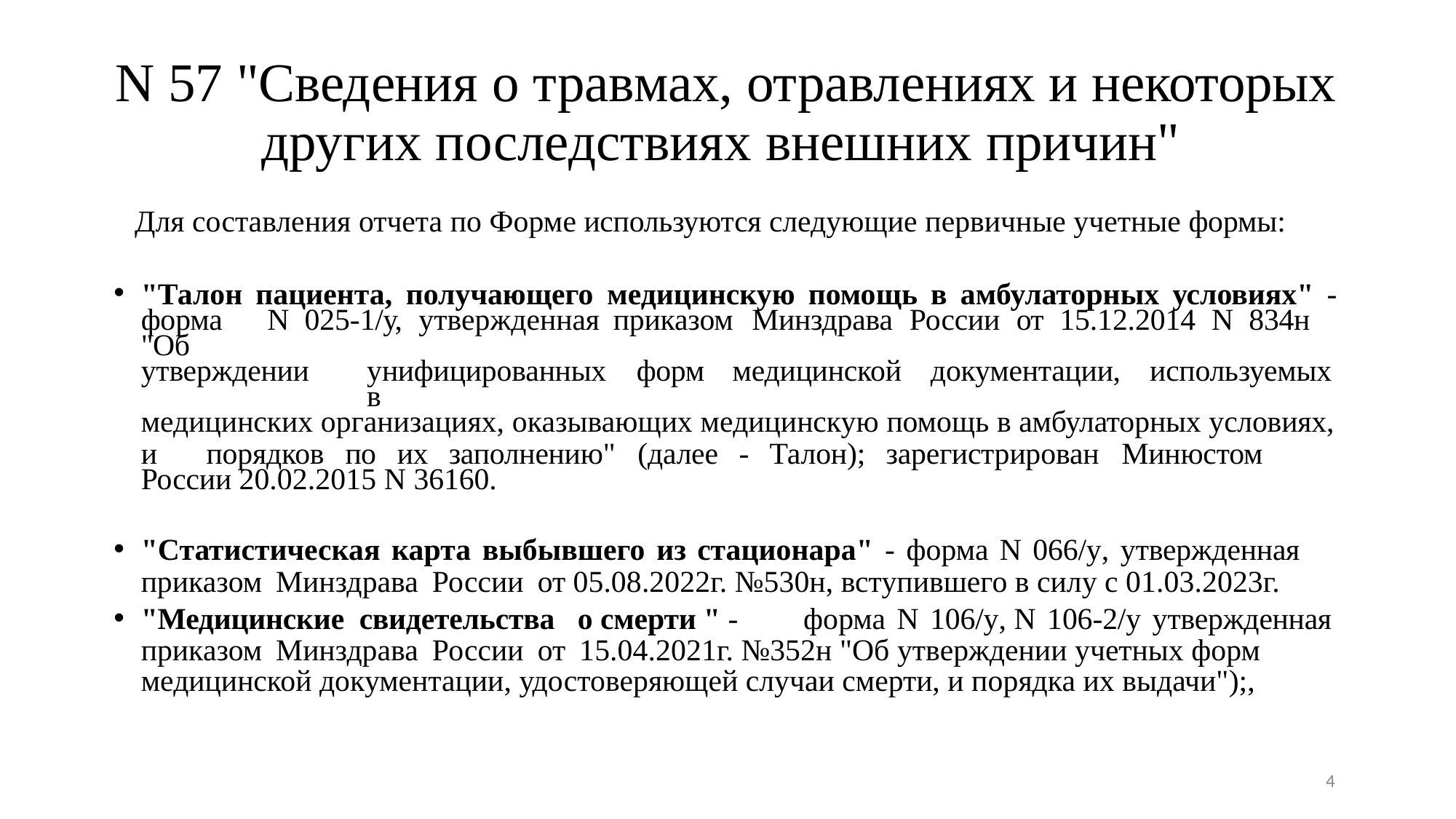

# N 57 "Сведения о травмах, отравлениях и некоторых других последствиях внешних причин"
Для составления отчета по Форме используются следующие первичные учетные формы:

"Талон пациента, получающего медицинскую помощь в амбулаторных условиях" -
форма	N	025-1/у,	утвержденная приказом	Минздрава	России	от	15.12.2014	N	834н	"Об
утверждении	унифицированных	форм	медицинской	документации,	используемых	в
медицинских организациях, оказывающих медицинскую помощь в амбулаторных условиях,
и	порядков	по	их	заполнению"	(далее	-	Талон);	зарегистрирован	Минюстом	России 20.02.2015 N 36160.

"Статистическая карта выбывшего из стационара" - форма N 066/у, утвержденная
приказом Минздрава России от 05.08.2022г. №530н, вступившего в силу с 01.03.2023г.
"Медицинские	свидетельства	о смерти " -	 форма N 106/у, N 106-2/у утвержденная приказом Минздрава России от 15.04.2021г. №352н "Об утверждении учетных форм медицинской документации, удостоверяющей случаи смерти, и порядка их выдачи");,
4